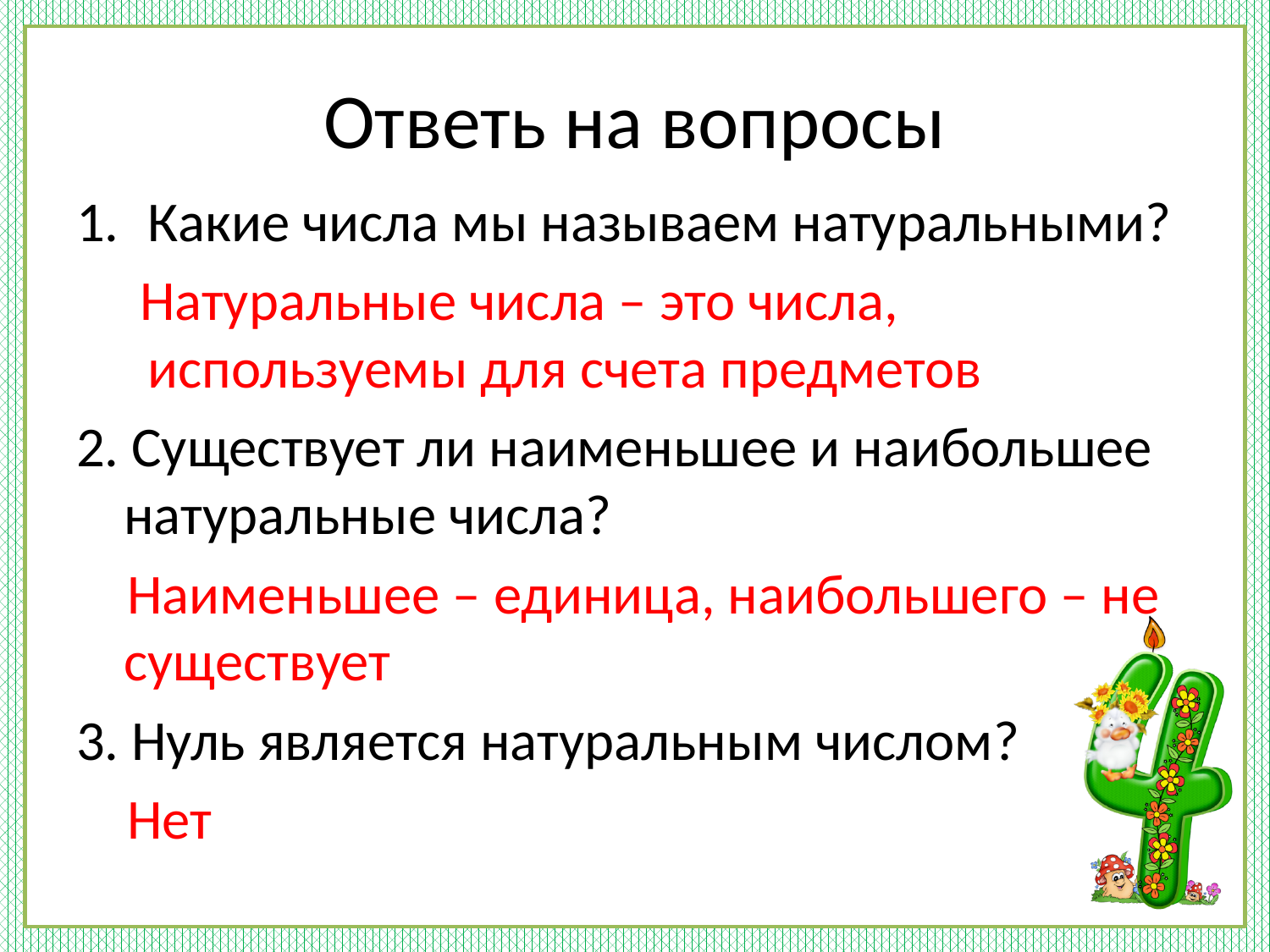

# Ответь на вопросы
Какие числа мы называем натуральными?
     Натуральные числа – это числа, используемы для счета предметов
2. Существует ли наименьшее и наибольшее натуральные числа?
    Наименьшее – единица, наибольшего – не существует
3. Нуль является натуральным числом?
    Нет